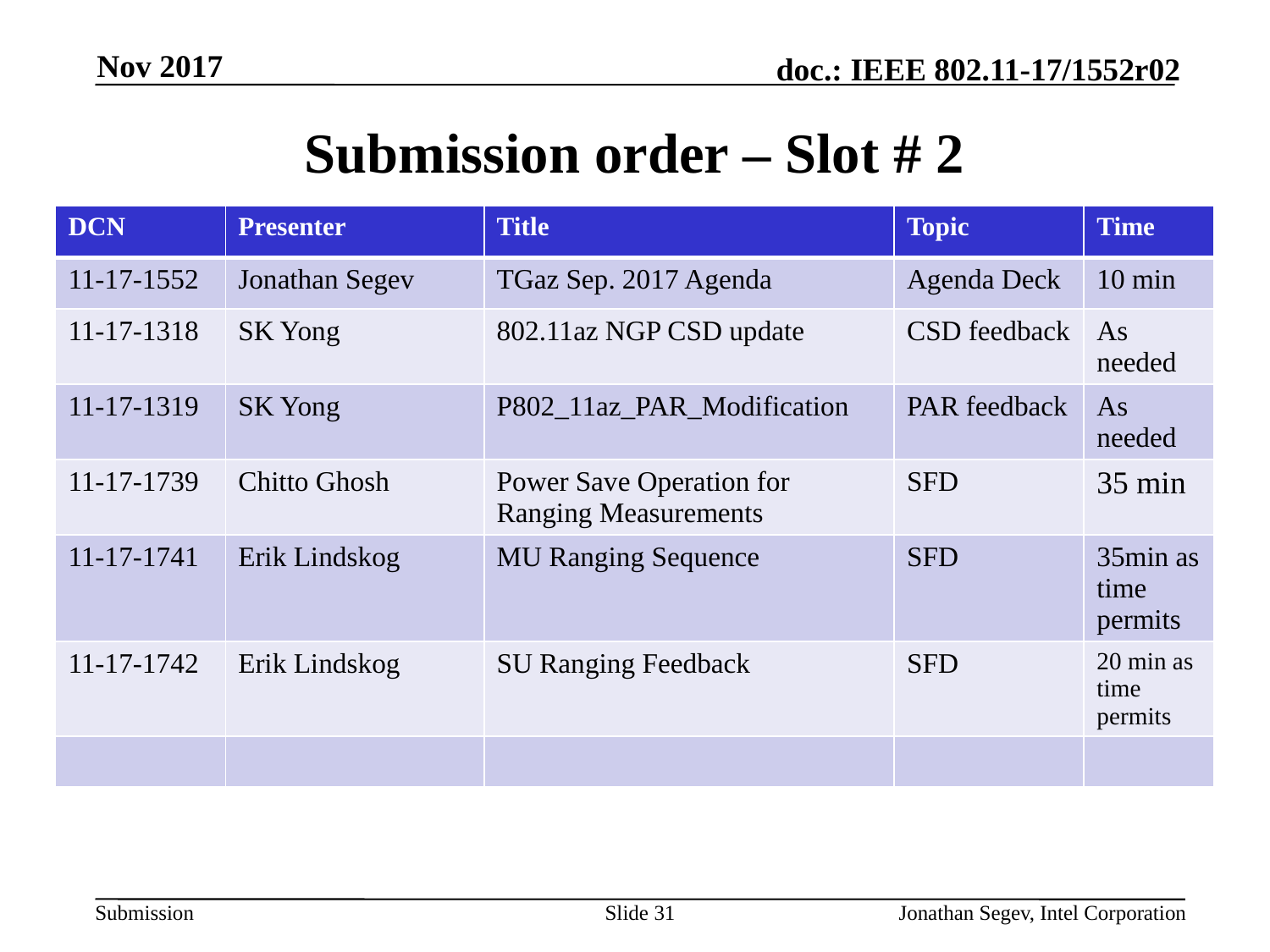

Nov 2017
# Submission order – Slot # 2
| DCN | Presenter | Title | Topic | Time |
| --- | --- | --- | --- | --- |
| 11-17-1552 | Jonathan Segev | TGaz Sep. 2017 Agenda | Agenda Deck | 10 min |
| 11-17-1318 | SK Yong | 802.11az NGP CSD update | CSD feedback | As needed |
| 11-17-1319 | SK Yong | P802\_11az\_PAR\_Modification | PAR feedback | As needed |
| 11-17-1739 | Chitto Ghosh | Power Save Operation for Ranging Measurements | SFD | 35 min |
| 11-17-1741 | Erik Lindskog | MU Ranging Sequence | SFD | 35min as time permits |
| 11-17-1742 | Erik Lindskog | SU Ranging Feedback | SFD | 20 min as time permits |
|  |  |  |  |  |
Slide 31
Jonathan Segev, Intel Corporation